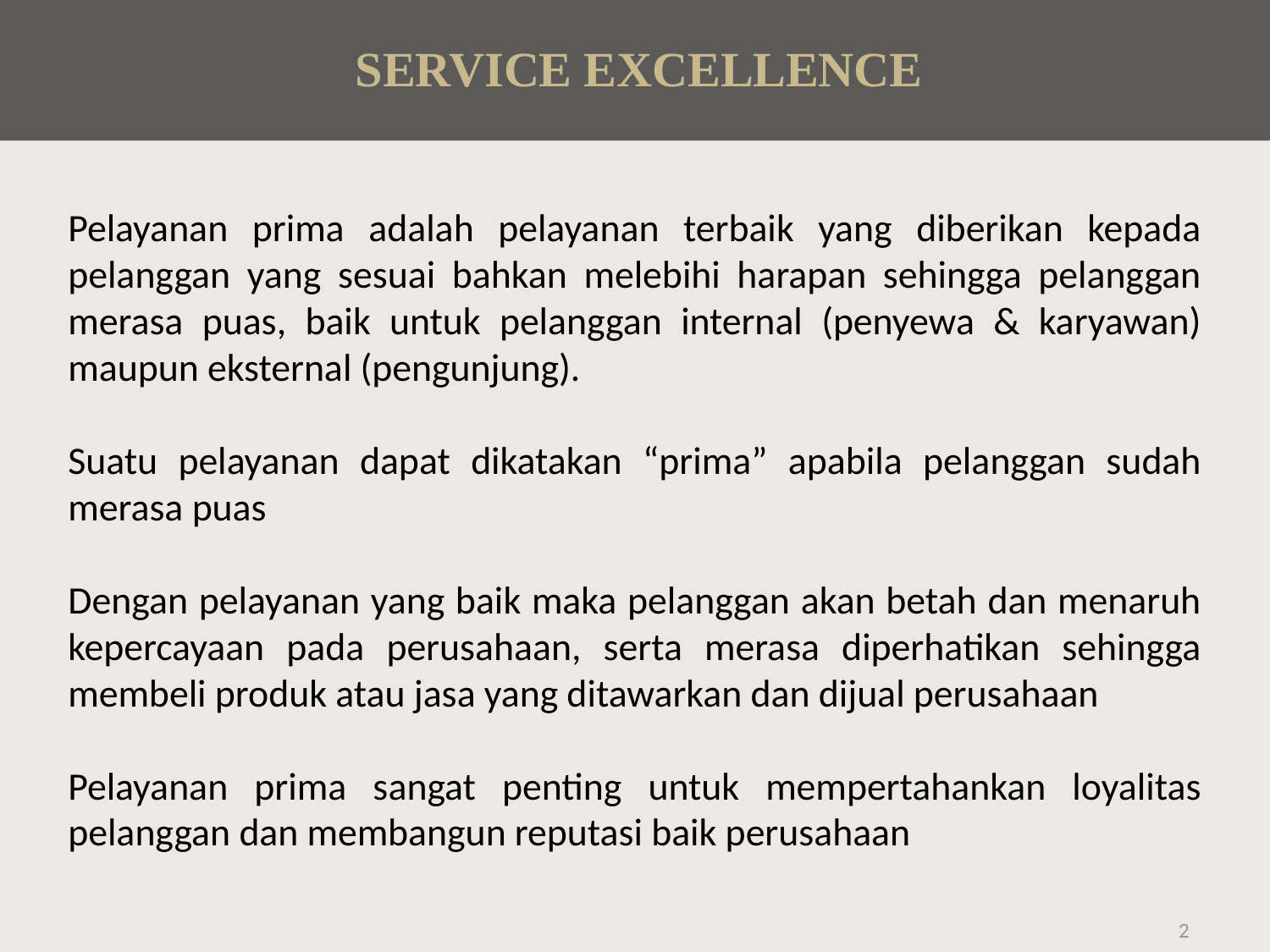

SERVICE EXCELLENCE
Pelayanan prima adalah pelayanan terbaik yang diberikan kepada pelanggan yang sesuai bahkan melebihi harapan sehingga pelanggan merasa puas, baik untuk pelanggan internal (penyewa & karyawan) maupun eksternal (pengunjung).

Suatu pelayanan dapat dikatakan “prima” apabila pelanggan sudah merasa puas

Dengan pelayanan yang baik maka pelanggan akan betah dan menaruh kepercayaan pada perusahaan, serta merasa diperhatikan sehingga membeli produk atau jasa yang ditawarkan dan dijual perusahaan

Pelayanan prima sangat penting untuk mempertahankan loyalitas pelanggan dan membangun reputasi baik perusahaan
2